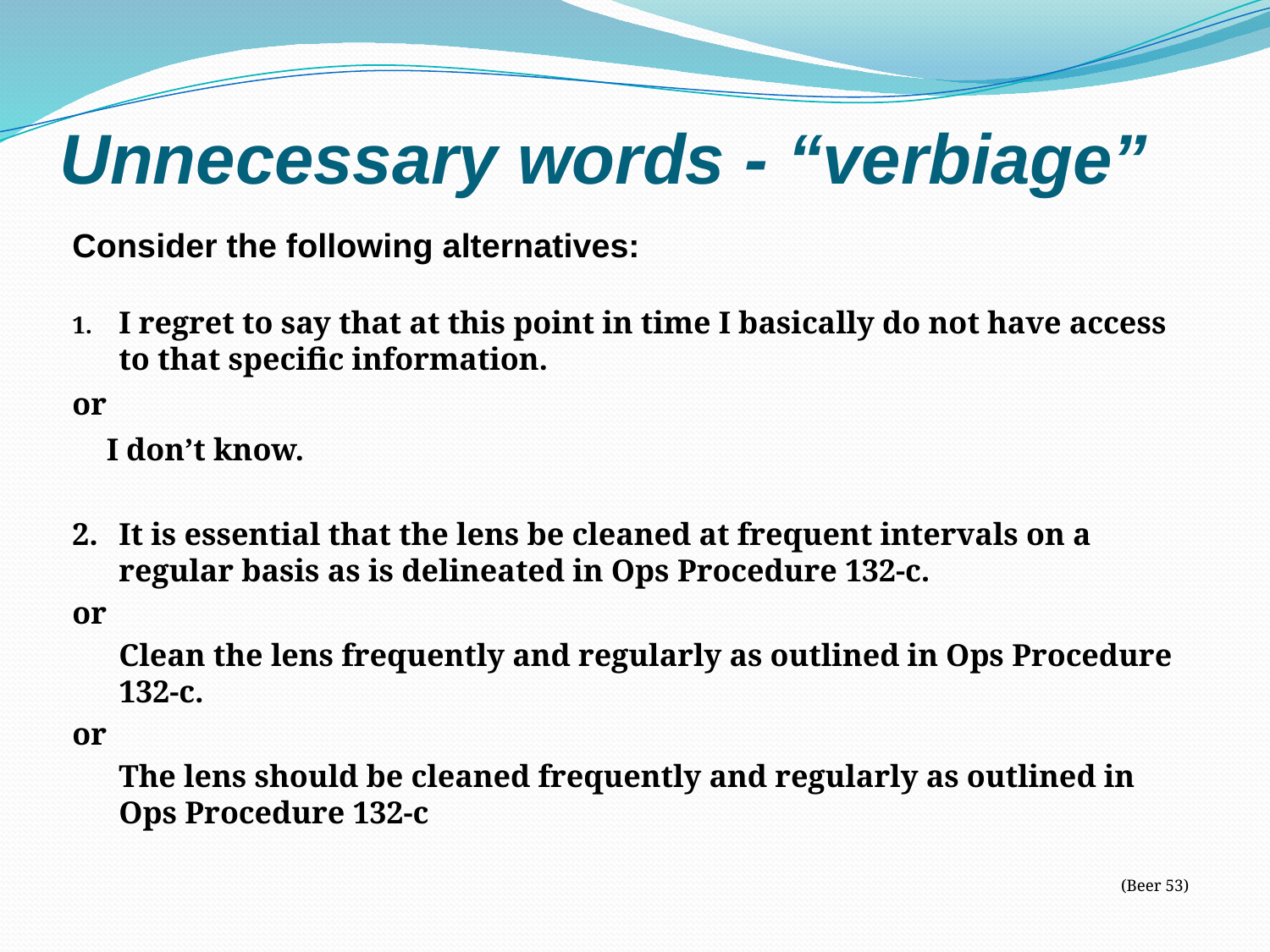

# Unnecessary words - “verbiage”
Consider the following alternatives:

1.	I regret to say that at this point in time I basically do not have access to that specific information.
or
	I don’t know.

2.	It is essential that the lens be cleaned at frequent intervals on a regular basis as is delineated in Ops Procedure 132-c.
or
	Clean the lens frequently and regularly as outlined in Ops Procedure 132-c.
or
	The lens should be cleaned frequently and regularly as outlined in Ops Procedure 132-c

(Beer 53)